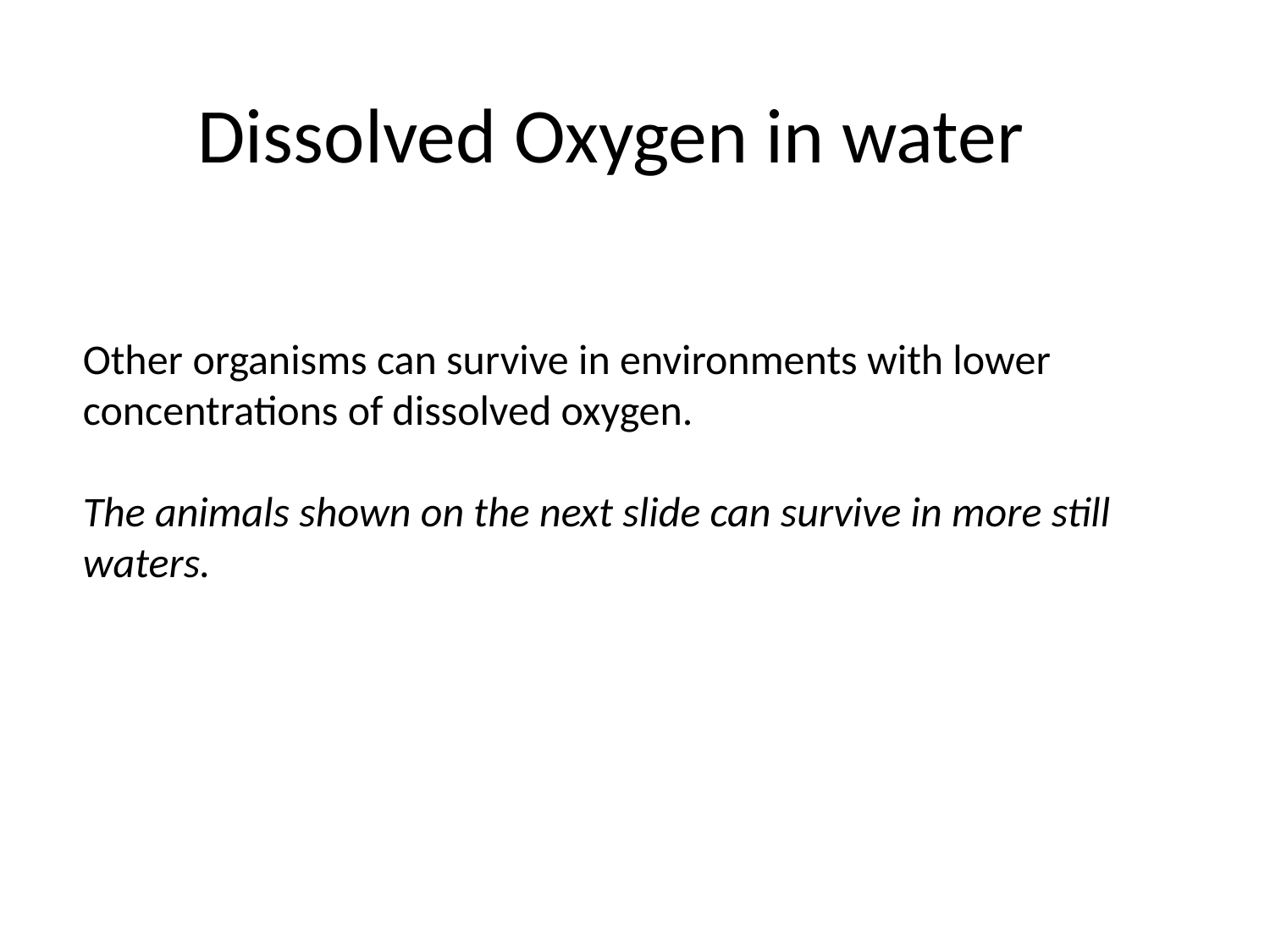

Dissolved Oxygen in water
Other organisms can survive in environments with lower
concentrations of dissolved oxygen.

The animals shown on the next slide can survive in more still
waters.